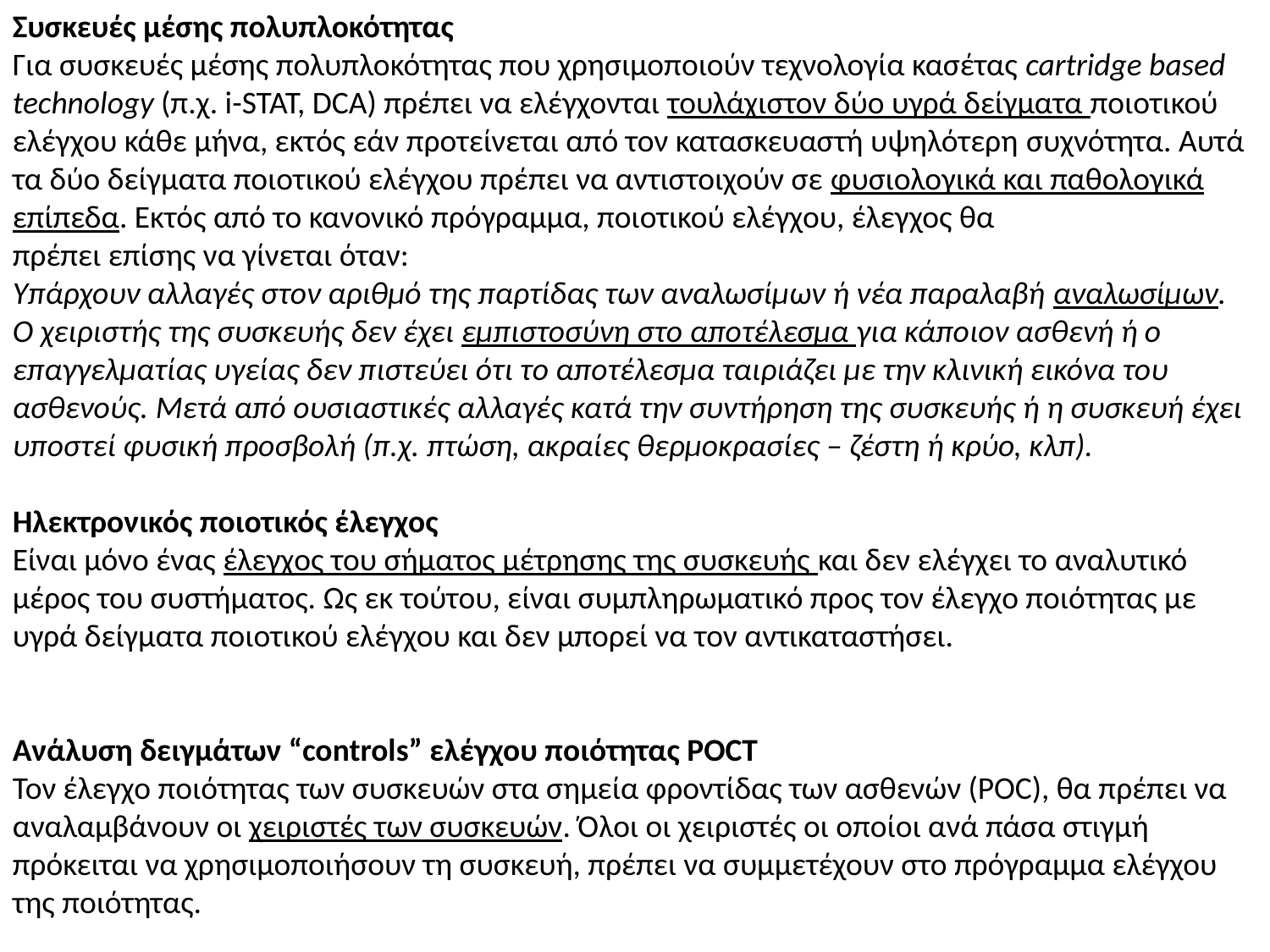

Συσκευές μέσης πολυπλοκότητας
Για συσκευές μέσης πολυπλοκότητας που χρησιμοποιούν τεχνολογία κασέτας cartridge based technology (π.χ. i-STAT, DCA) πρέπει να ελέγχονται τουλάχιστον δύο υγρά δείγματα ποιοτικού ελέγχου κάθε μήνα, εκτός εάν προτείνεται από τον κατασκευαστή υψηλότερη συχνότητα. Αυτά τα δύο δείγματα ποιοτικού ελέγχου πρέπει να αντιστοιχούν σε φυσιολογικά και παθολογικά επίπεδα. Εκτός από το κανονικό πρόγραμμα, ποιοτικού ελέγχου, έλεγχος θα
πρέπει επίσης να γίνεται όταν:
Υπάρχουν αλλαγές στον αριθμό της παρτίδας των αναλωσίμων ή νέα παραλαβή αναλωσίμων.
Ο χειριστής της συσκευής δεν έχει εμπιστοσύνη στο αποτέλεσμα για κάποιον ασθενή ή ο επαγγελματίας υγείας δεν πιστεύει ότι το αποτέλεσμα ταιριάζει με την κλινική εικόνα του ασθενούς. Μετά από ουσιαστικές αλλαγές κατά την συντήρηση της συσκευής ή η συσκευή έχει υποστεί φυσική προσβολή (π.χ. πτώση, ακραίες θερμοκρασίες – ζέστη ή κρύο, κλπ).

Ηλεκτρονικός ποιοτικός έλεγχος
Είναι μόνο ένας έλεγχος του σήματος μέτρησης της συσκευής και δεν ελέγχει το αναλυτικό μέρος του συστήματος. Ως εκ τούτου, είναι συμπληρωματικό προς τον έλεγχο ποιότητας με υγρά δείγματα ποιοτικού ελέγχου και δεν μπορεί να τον αντικαταστήσει.

Ανάλυση δειγμάτων “controls” ελέγχου ποιότητας POCT
Τον έλεγχο ποιότητας των συσκευών στα σημεία φροντίδας των ασθενών (POC), θα πρέπει να αναλαμβάνουν οι χειριστές των συσκευών. Όλοι οι χειριστές οι οποίοι ανά πάσα στιγμή πρόκειται να χρησιμοποιήσουν τη συσκευή, πρέπει να συμμετέχουν στο πρόγραμμα ελέγχου της ποιότητας.